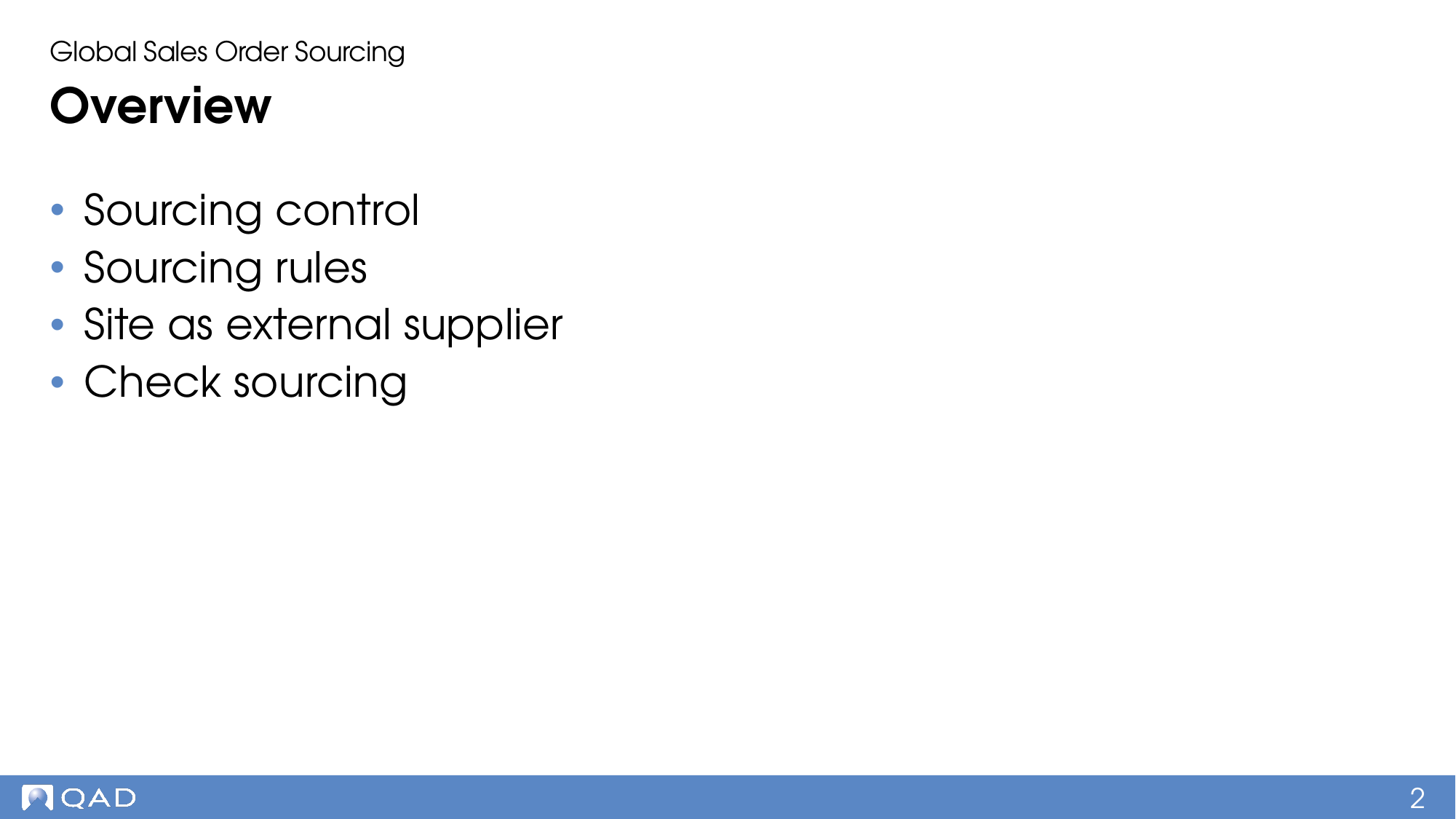

Global Sales Order Sourcing
# Overview
Sourcing control
Sourcing rules
Site as external supplier
Check sourcing
2